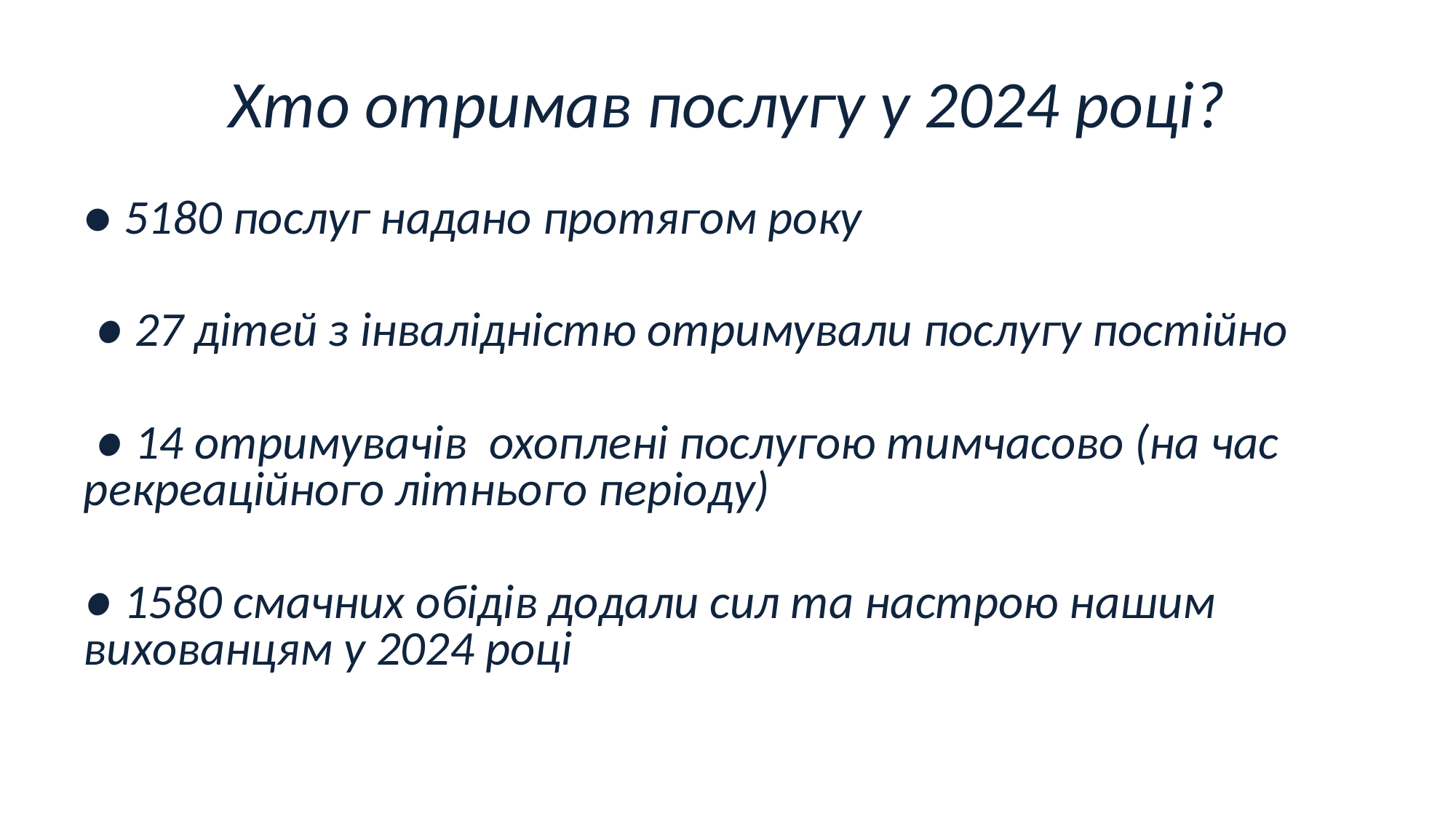

# Хто отримав послугу у 2024 році?
● 5180 послуг надано протягом року

 ● 27 дітей з інвалідністю отримували послугу постійно

 ● 14 отримувачів  охоплені послугою тимчасово (на час рекреаційного літнього періоду)

● 1580 смачних обідів додали сил та настрою нашим вихованцям у 2024 році